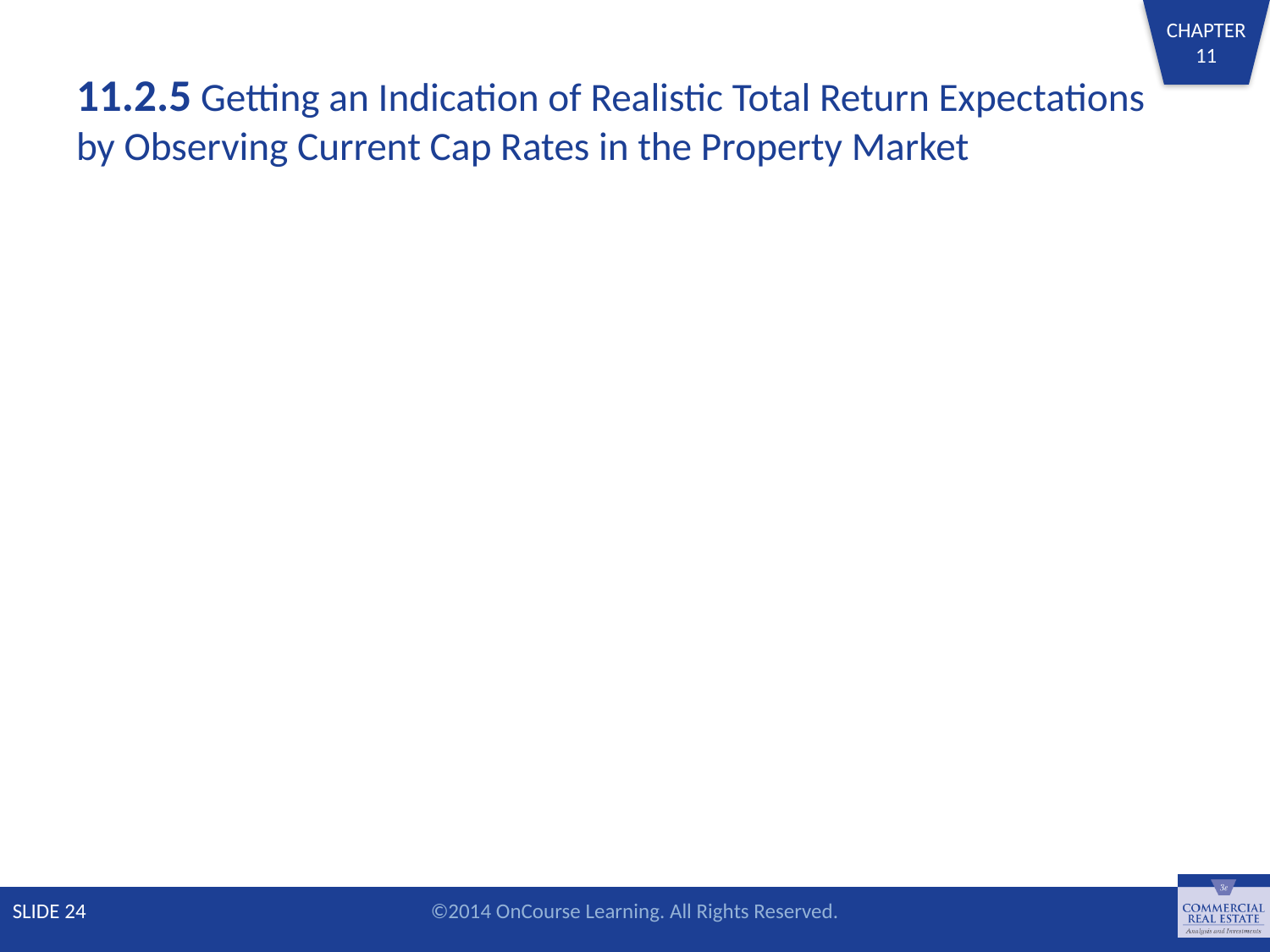

# 11.2.5 Getting an Indication of Realistic Total Return Expectations by Observing Current Cap Rates in the Property Market

SLIDE 24